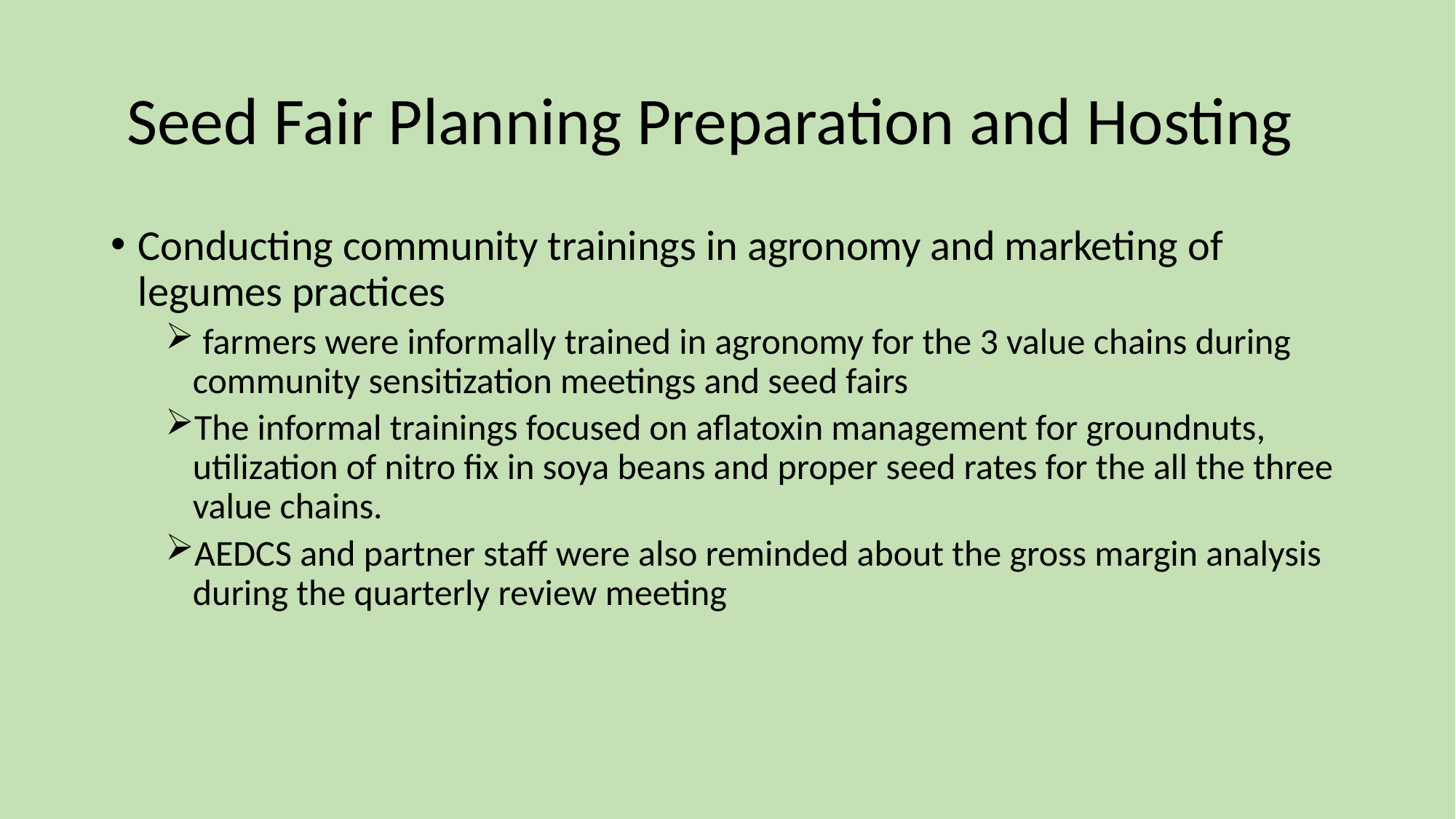

# Seed Fair Planning Preparation and Hosting
Conducting community trainings in agronomy and marketing of legumes practices
 farmers were informally trained in agronomy for the 3 value chains during community sensitization meetings and seed fairs
The informal trainings focused on aflatoxin management for groundnuts, utilization of nitro fix in soya beans and proper seed rates for the all the three value chains.
AEDCS and partner staff were also reminded about the gross margin analysis during the quarterly review meeting